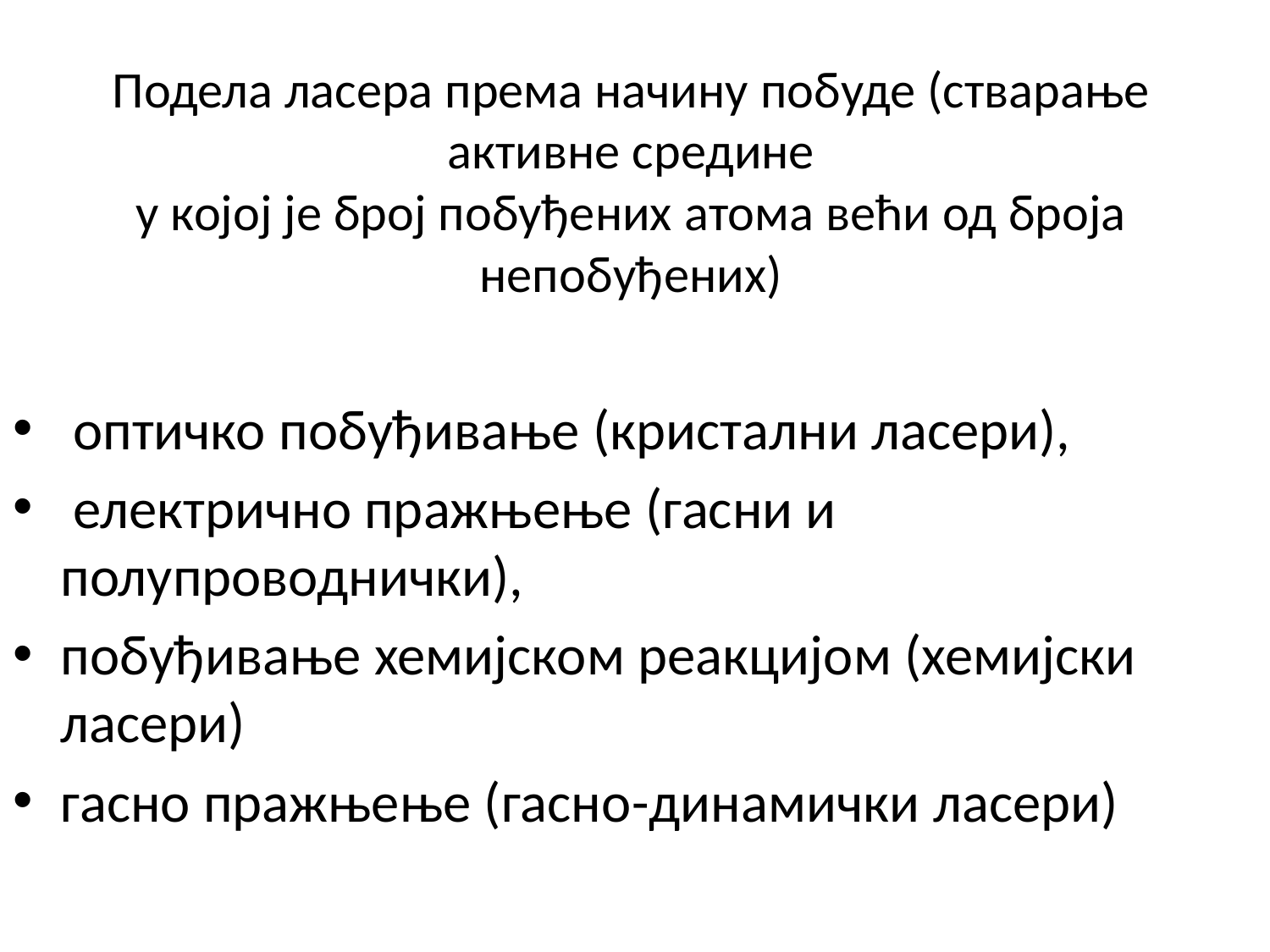

# Подела ласера према начину побуде (стварање активне средине у којој је број побуђених атома већи од броја непобуђених)

 оптичко побуђивање (кристални ласери),
 електрично пражњење (гасни и полупроводнички),
побуђивање хемијском реакцијом (хемијски ласери)
гасно пражњење (гасно-динамички ласери)